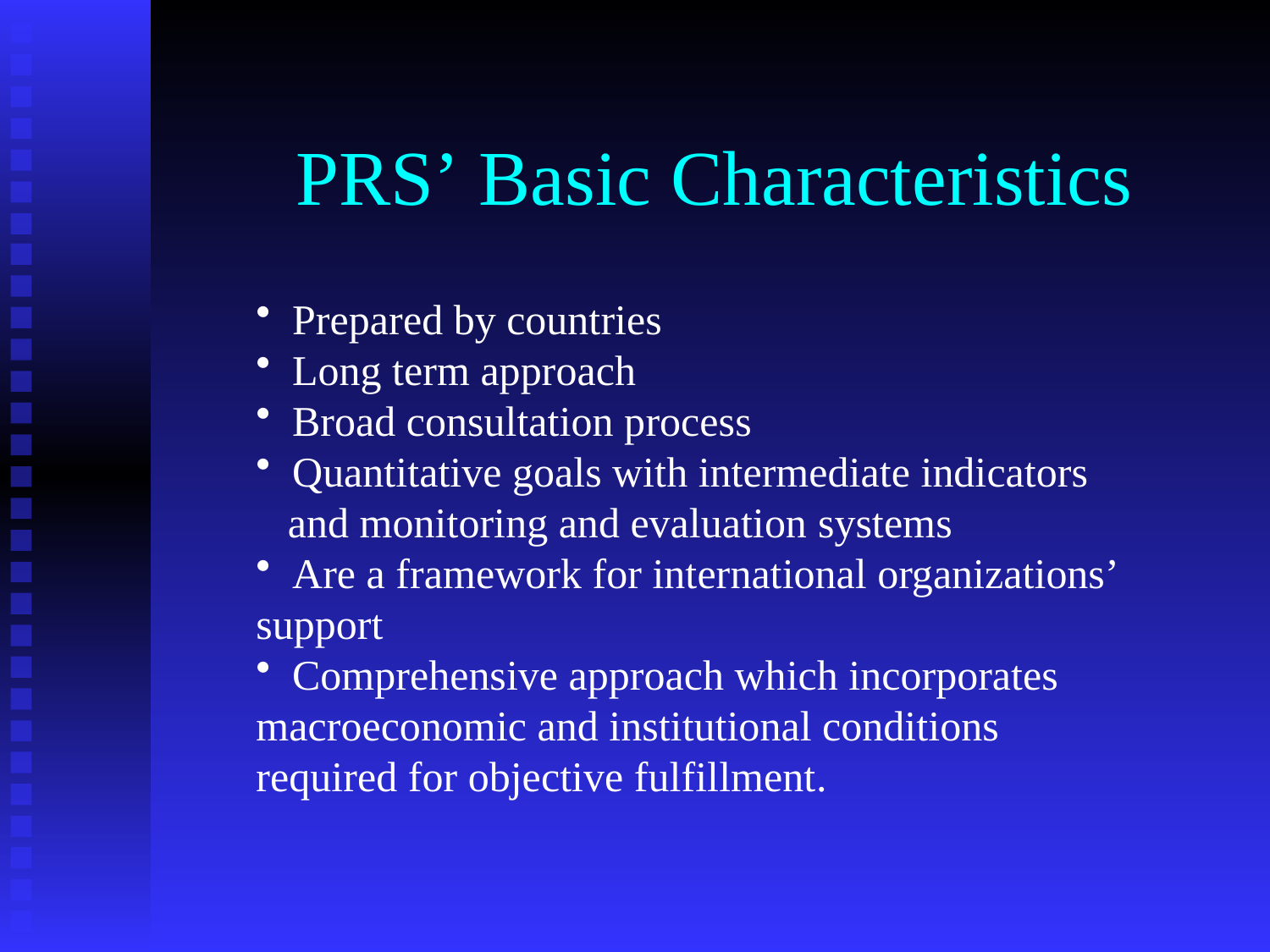

# PRS’ Basic Characteristics
  Prepared by countries
  Long term approach
  Broad consultation process
  Quantitative goals with intermediate indicators
   and monitoring and evaluation systems
  Are a framework for international organizations’ support
  Comprehensive approach which incorporates macroeconomic and institutional conditions required for objective fulfillment.